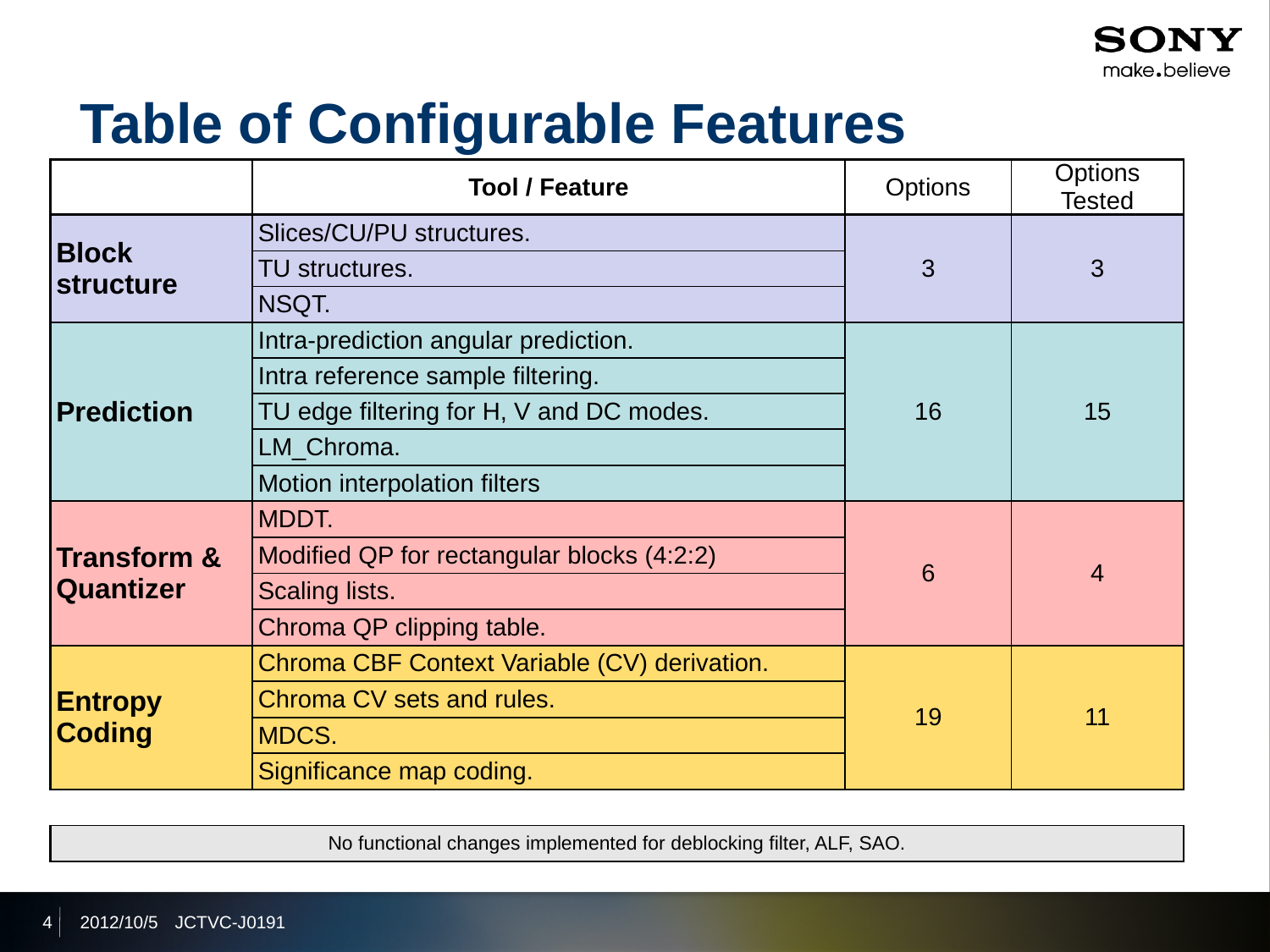

# Table of Configurable Features
|  | Tool / Feature | Options | Options Tested |
| --- | --- | --- | --- |
| Block structure | Slices/CU/PU structures. | 3 | 3 |
|  | TU structures. |  |  |
|  | NSQT. |  |  |
| Prediction | Intra-prediction angular prediction. | 16 | 15 |
|  | Intra reference sample filtering. |  |  |
|  | TU edge filtering for H, V and DC modes. |  |  |
|  | LM\_Chroma. |  |  |
|  | Motion interpolation filters |  |  |
| Transform & Quantizer | MDDT. | 6 | 4 |
|  | Modified QP for rectangular blocks (4:2:2) |  |  |
|  | Scaling lists. |  |  |
|  | Chroma QP clipping table. |  |  |
| Entropy Coding | Chroma CBF Context Variable (CV) derivation. | 19 | 11 |
|  | Chroma CV sets and rules. |  |  |
|  | MDCS. |  |  |
|  | Significance map coding. |  |  |
|  |  |  |  |
| No functional changes implemented for deblocking filter, ALF, SAO. |  |  |  |
4
2012/10/5
JCTVC-J0191